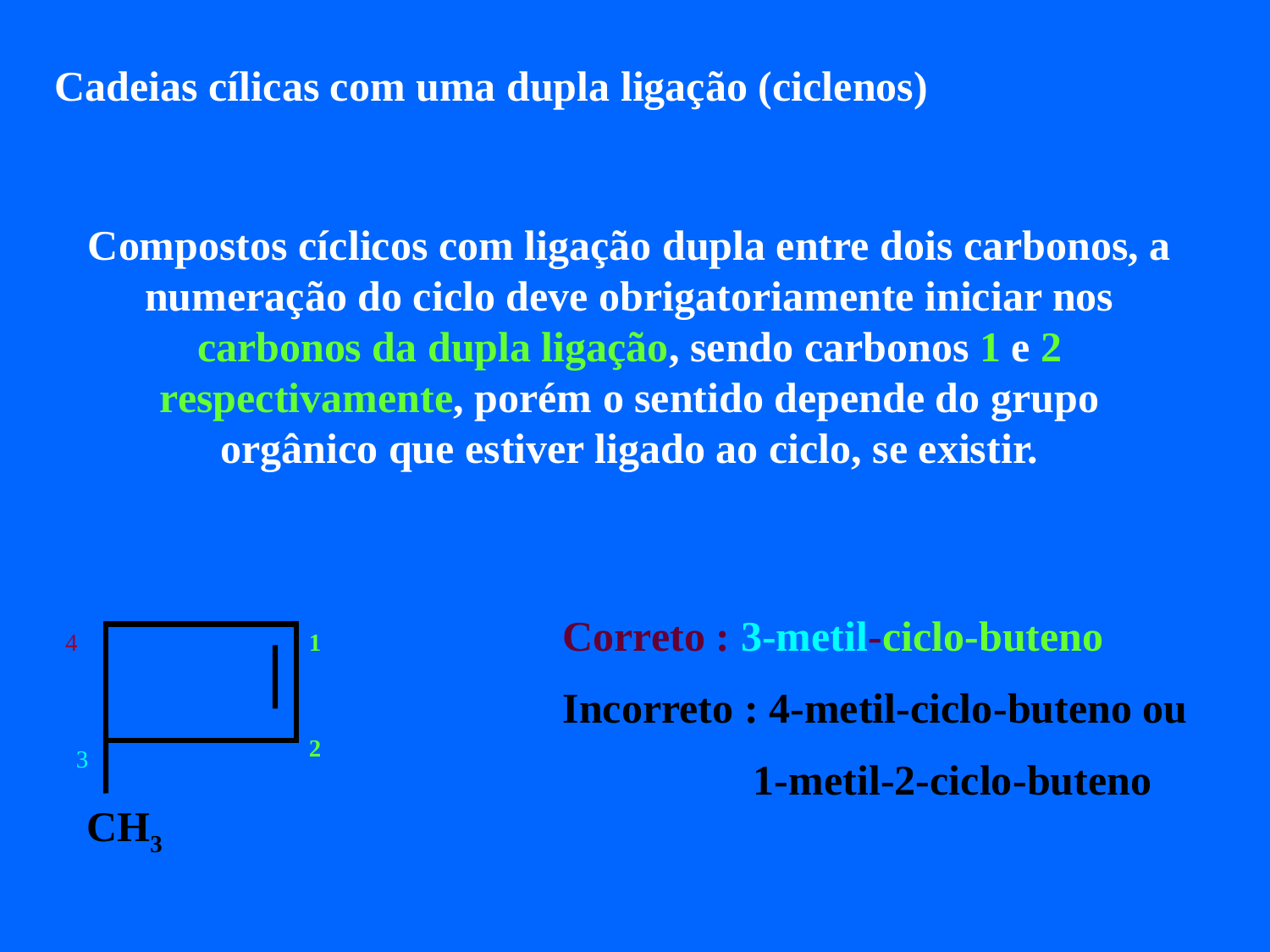

Cadeias cílicas com uma dupla ligação (ciclenos)
Compostos cíclicos com ligação dupla entre dois carbonos, a numeração do ciclo deve obrigatoriamente iniciar nos carbonos da dupla ligação, sendo carbonos 1 e 2 respectivamente, porém o sentido depende do grupo orgânico que estiver ligado ao ciclo, se existir.
4
1
Correto : 3-metil-ciclo-buteno
Incorreto : 4-metil-ciclo-buteno ou
                  1-metil-2-ciclo-buteno

CH3
2
3